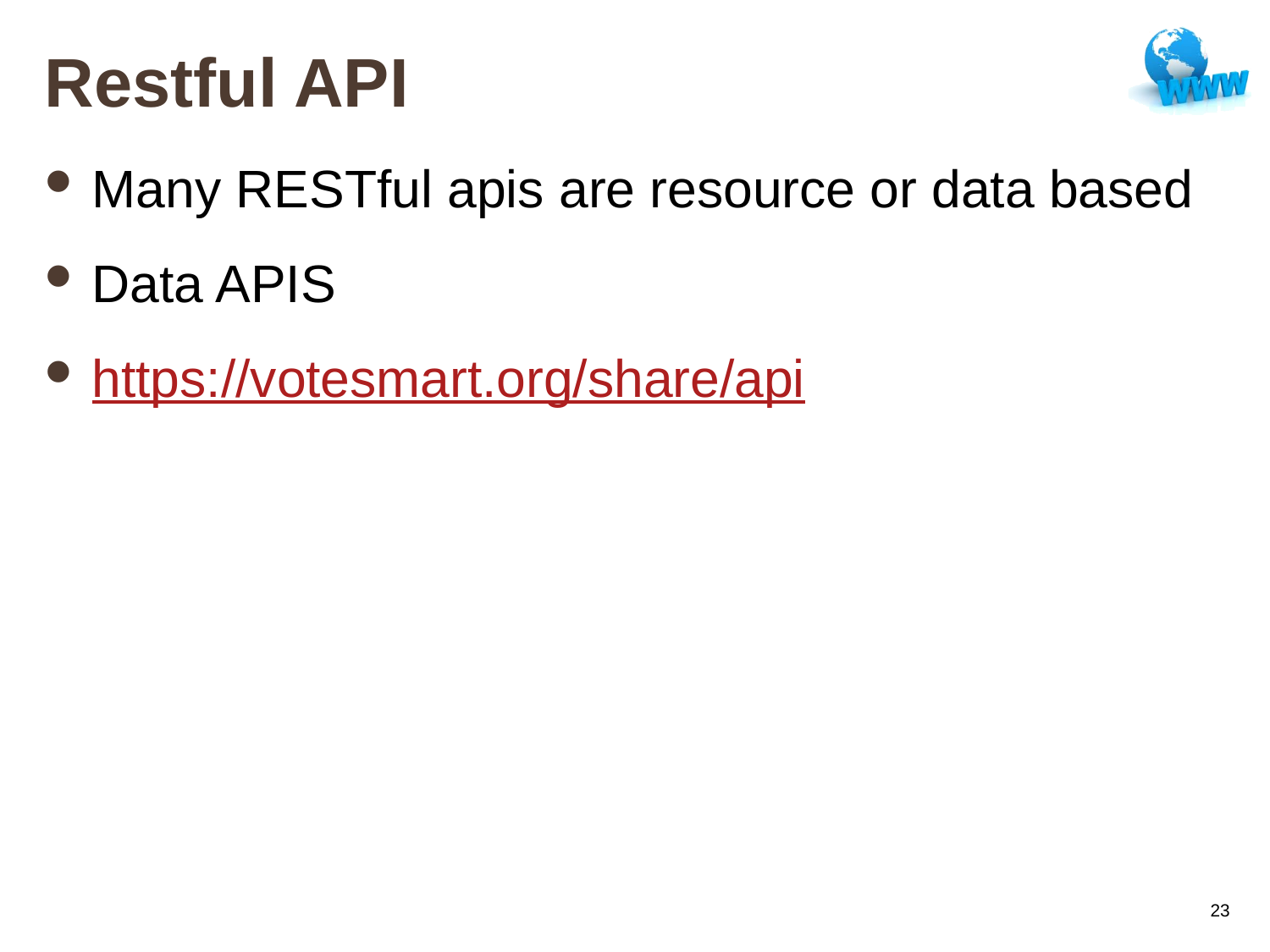

# Restful API
Many RESTful apis are resource or data based
Data APIS
https://votesmart.org/share/api
23